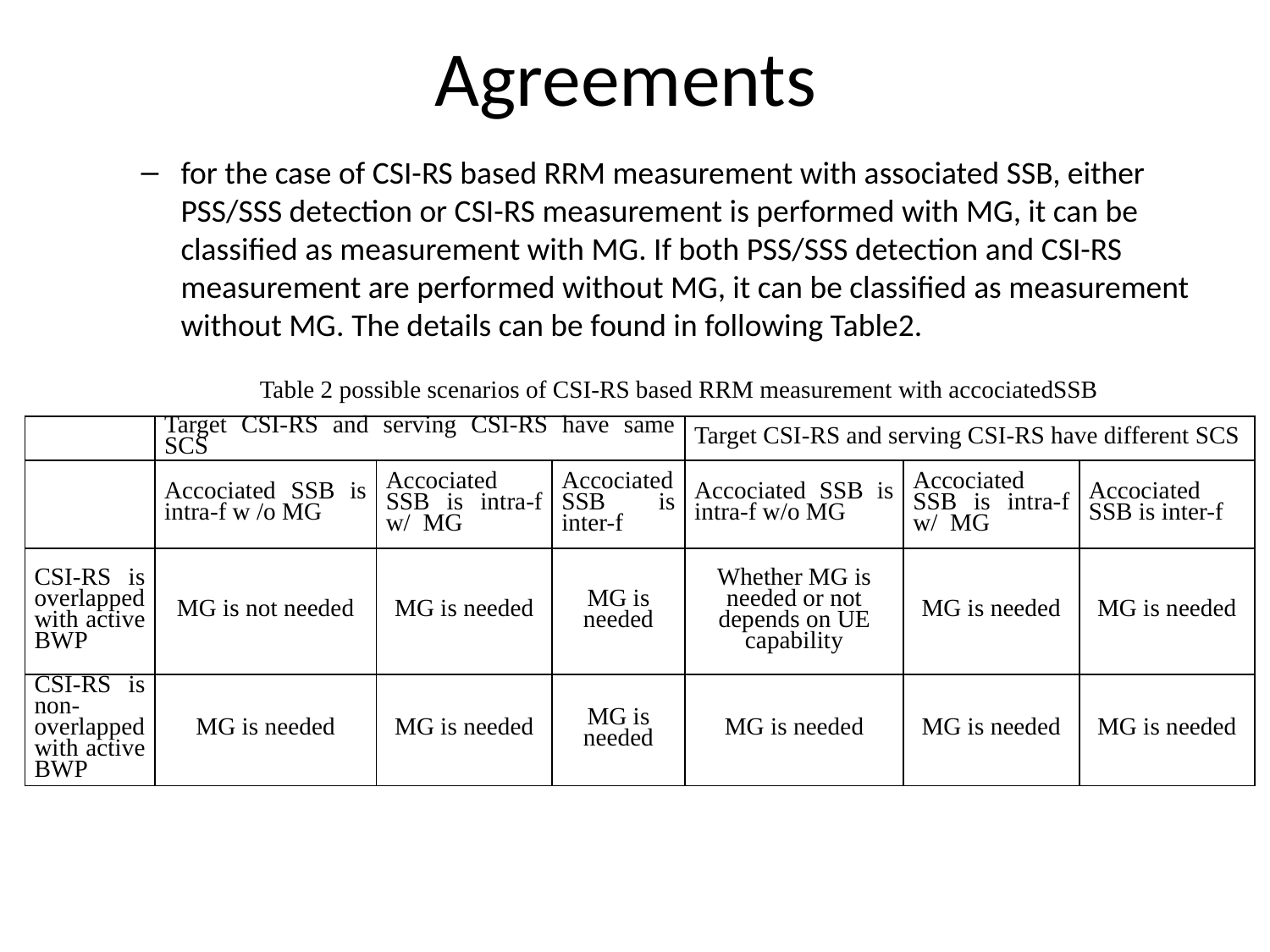

# Agreements
for the case of CSI-RS based RRM measurement with associated SSB, either PSS/SSS detection or CSI-RS measurement is performed with MG, it can be classified as measurement with MG. If both PSS/SSS detection and CSI-RS measurement are performed without MG, it can be classified as measurement without MG. The details can be found in following Table2.

Table 2 possible scenarios of CSI-RS based RRM measurement with accociatedSSB
|  | Target CSI-RS and serving CSI-RS have same SCS |  |  | Target CSI-RS and serving CSI-RS have different SCS |  |  |
| --- | --- | --- | --- | --- | --- | --- |
|  | Accociated SSB is intra-f w /o MG | Accociated SSB is intra-f w/ MG | Accociated SSB is inter-f | Accociated SSB is intra-f w/o MG | Accociated SSB is intra-f w/ MG | Accociated SSB is inter-f |
| CSI-RS is overlapped with active BWP | MG is not needed | MG is needed | MG is needed | Whether MG is needed or not depends on UE capability | MG is needed | MG is needed |
| CSI-RS is non-overlapped with active BWP | MG is needed | MG is needed | MG is needed | MG is needed | MG is needed | MG is needed |